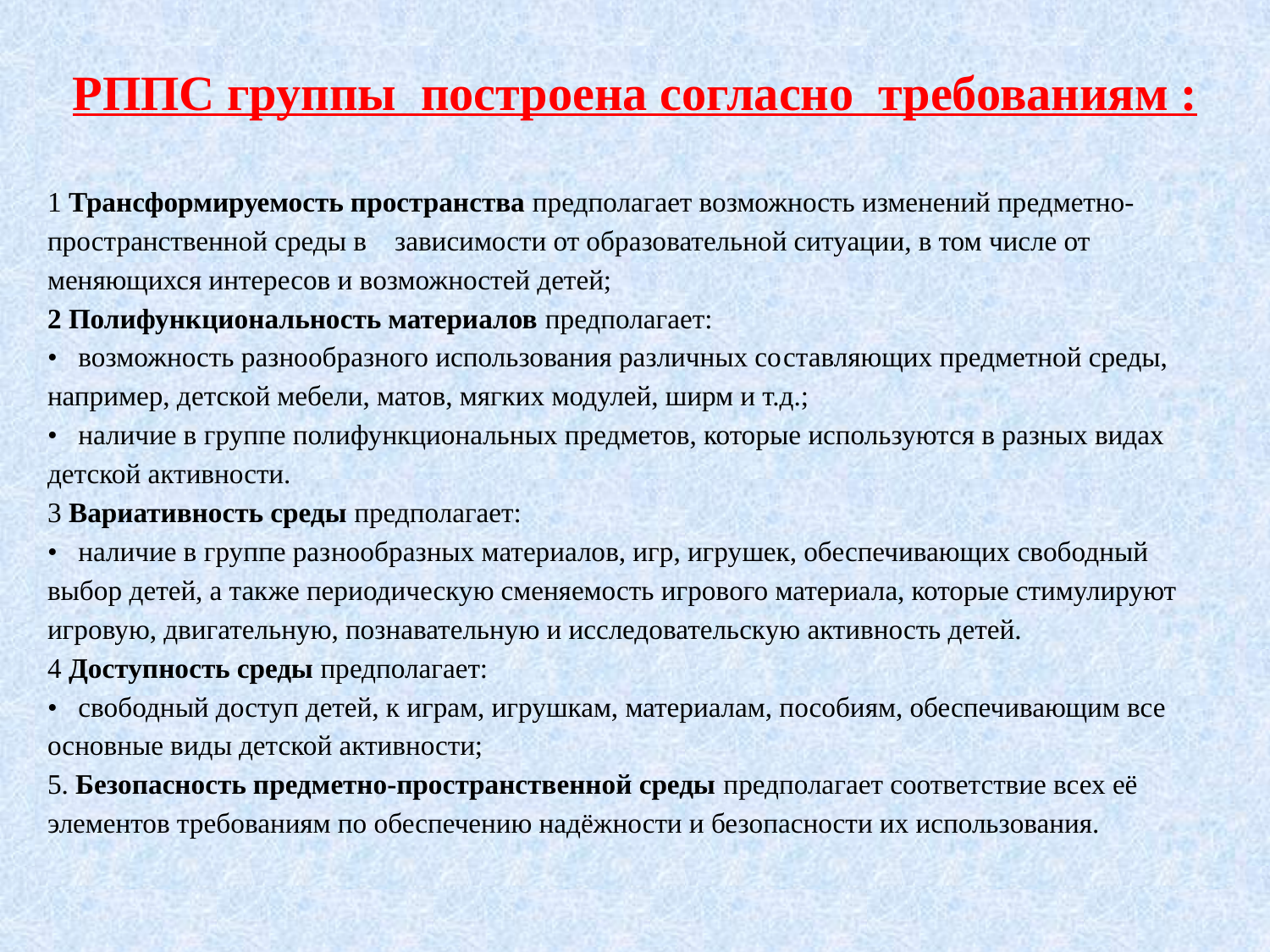

РППС группы  построена согласно  требованиям :

1 Трансформируемость пространства предполагает возможность изменений предметно-пространственной среды в    зависимости от образовательной ситуации, в том числе от меняющихся интересов и возможностей детей;
2 Полифункциональность материалов предполагает:
•   возможность разнообразного использования различных со­ставляющих предметной среды, например, детской мебели, матов, мягких модулей, ширм и т.д.;
•   наличие в группе полифункциональных предметов, которые используются в разных видах детской ак­тивности.
3 Вариативность среды предполагает:
•   наличие в группе раз­нообразных материалов, игр, игрушек, обеспечивающих свободный выбор детей, а также периодическую сменяемость игрового материала, которые стимулируют игровую, двигательную, познавательную и исследовательскую активность детей.
4 Доступность среды предполагает:
•   свободный доступ детей, к играм, игрушкам, материалам, пособиям, обеспечивающим все основные виды детской активности;
5. Безопасность предметно-пространственной среды предпола­гает соответствие всех её элементов требованиям по обеспечению надёжности и безопасности их использования.